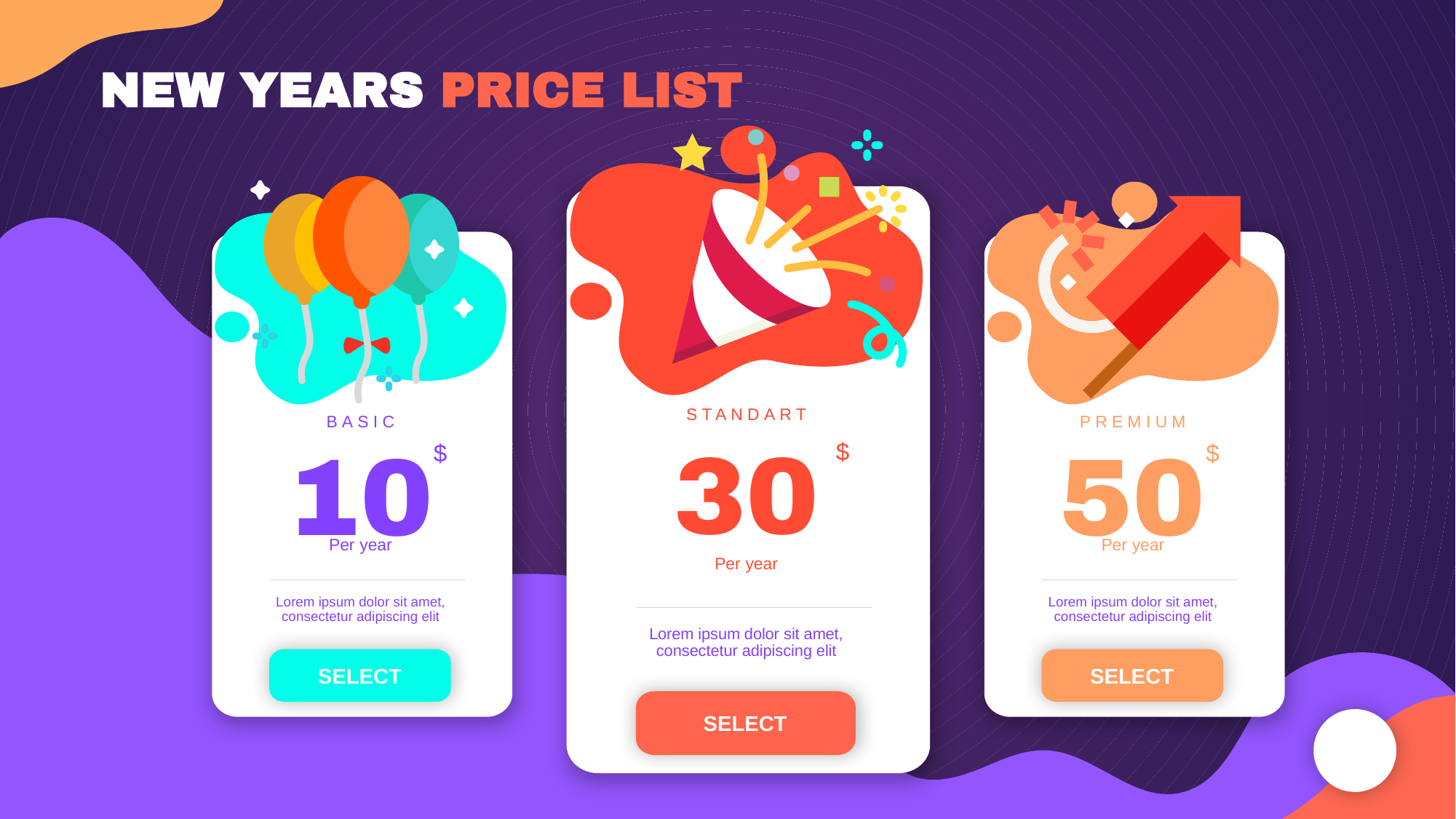

# NEW YEARS PRICE LIST

SELECT
STANDART
30
$
Per year
Lorem ipsum dolor sit amet, consectetur adipiscing elit

SELECT
BASIC
10
$
Per year
Lorem ipsum dolor sit amet, consectetur adipiscing elit

SELECT
PREMIUM
50
$
Per year
Lorem ipsum dolor sit amet, consectetur adipiscing elit

9